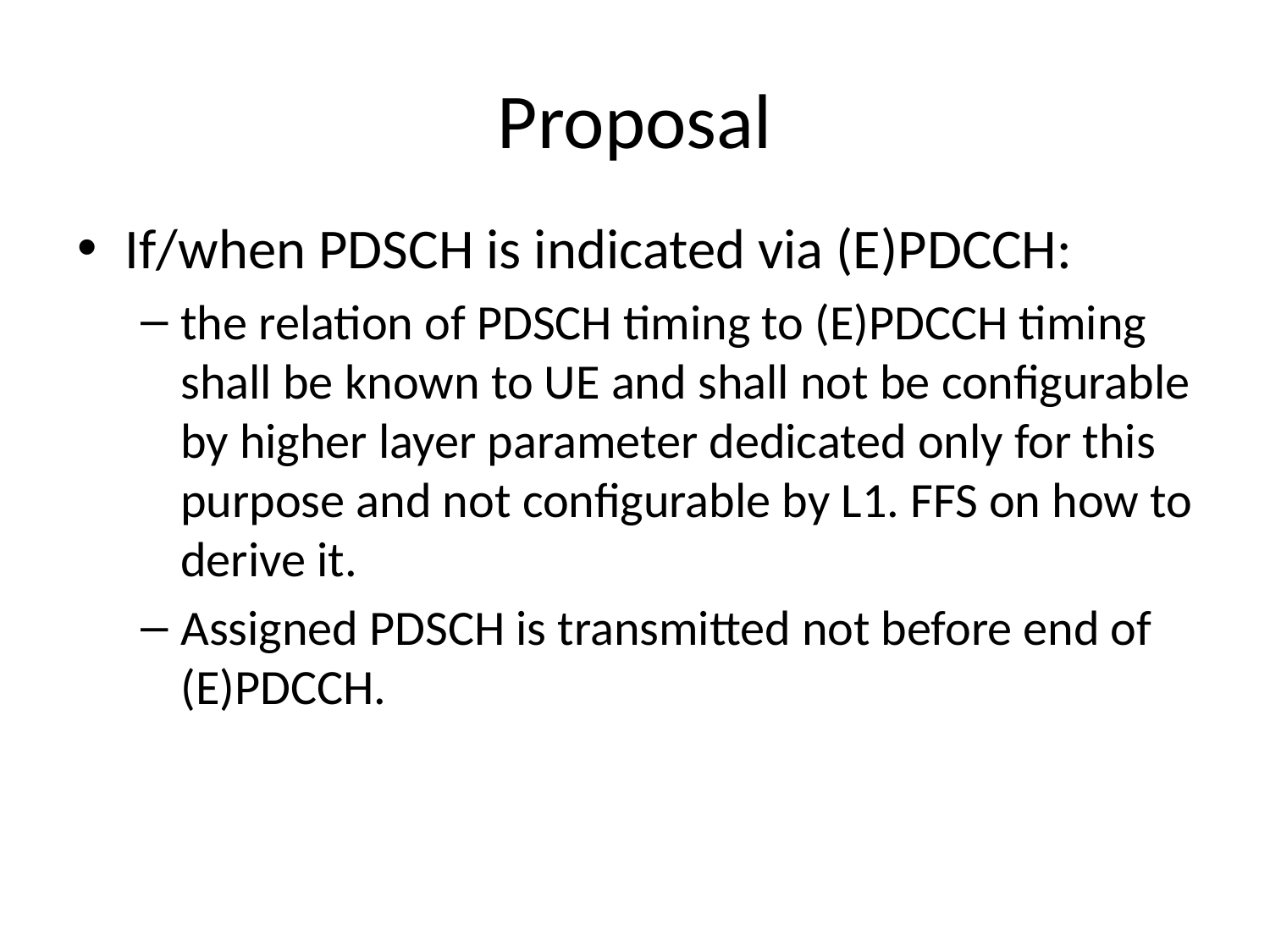

# Proposal
If/when PDSCH is indicated via (E)PDCCH:
the relation of PDSCH timing to (E)PDCCH timing shall be known to UE and shall not be configurable by higher layer parameter dedicated only for this purpose and not configurable by L1. FFS on how to derive it.
Assigned PDSCH is transmitted not before end of (E)PDCCH.